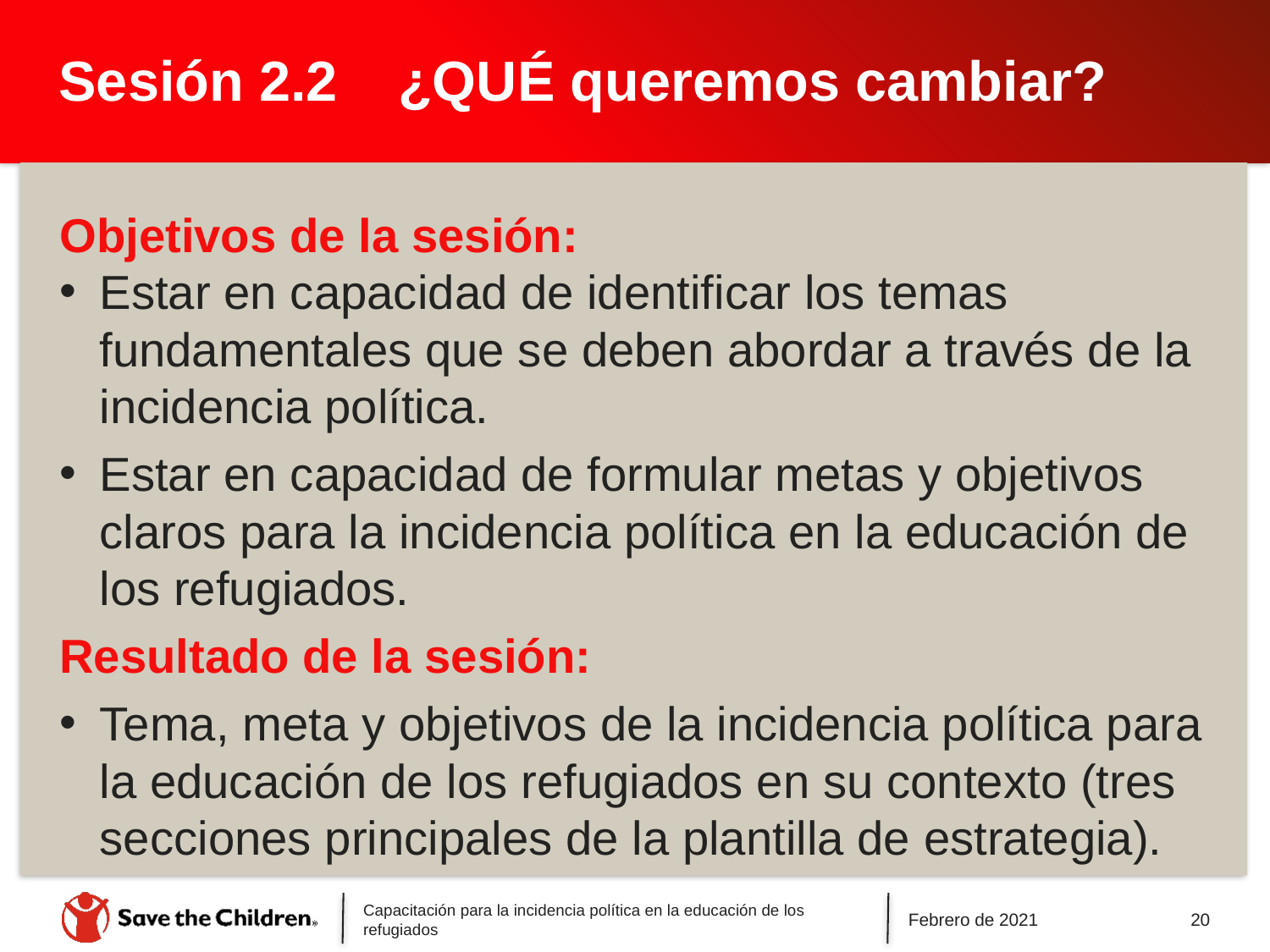

# Sesión 2.2 		¿QUÉ queremos cambiar?
Objetivos de la sesión:
Estar en capacidad de identificar los temas fundamentales que se deben abordar a través de la incidencia política.
Estar en capacidad de formular metas y objetivos claros para la incidencia política en la educación de los refugiados.
Resultado de la sesión:
Tema, meta y objetivos de la incidencia política para la educación de los refugiados en su contexto (tres secciones principales de la plantilla de estrategia).
Capacitación para la incidencia política en la educación de los refugiados
Febrero de 2021
20